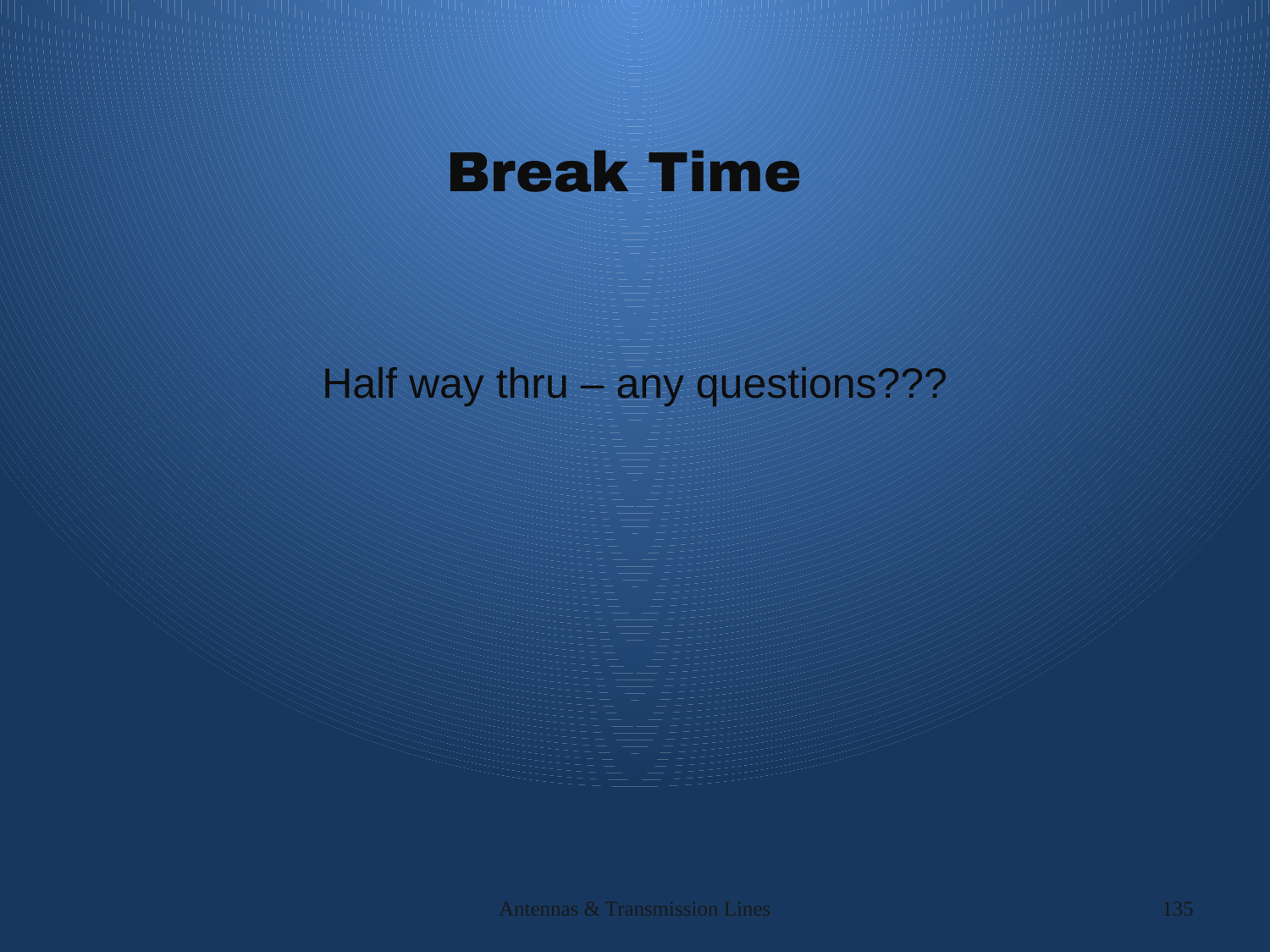

# Break Time
Half way thru – any questions???
Antennas & Transmission Lines
135